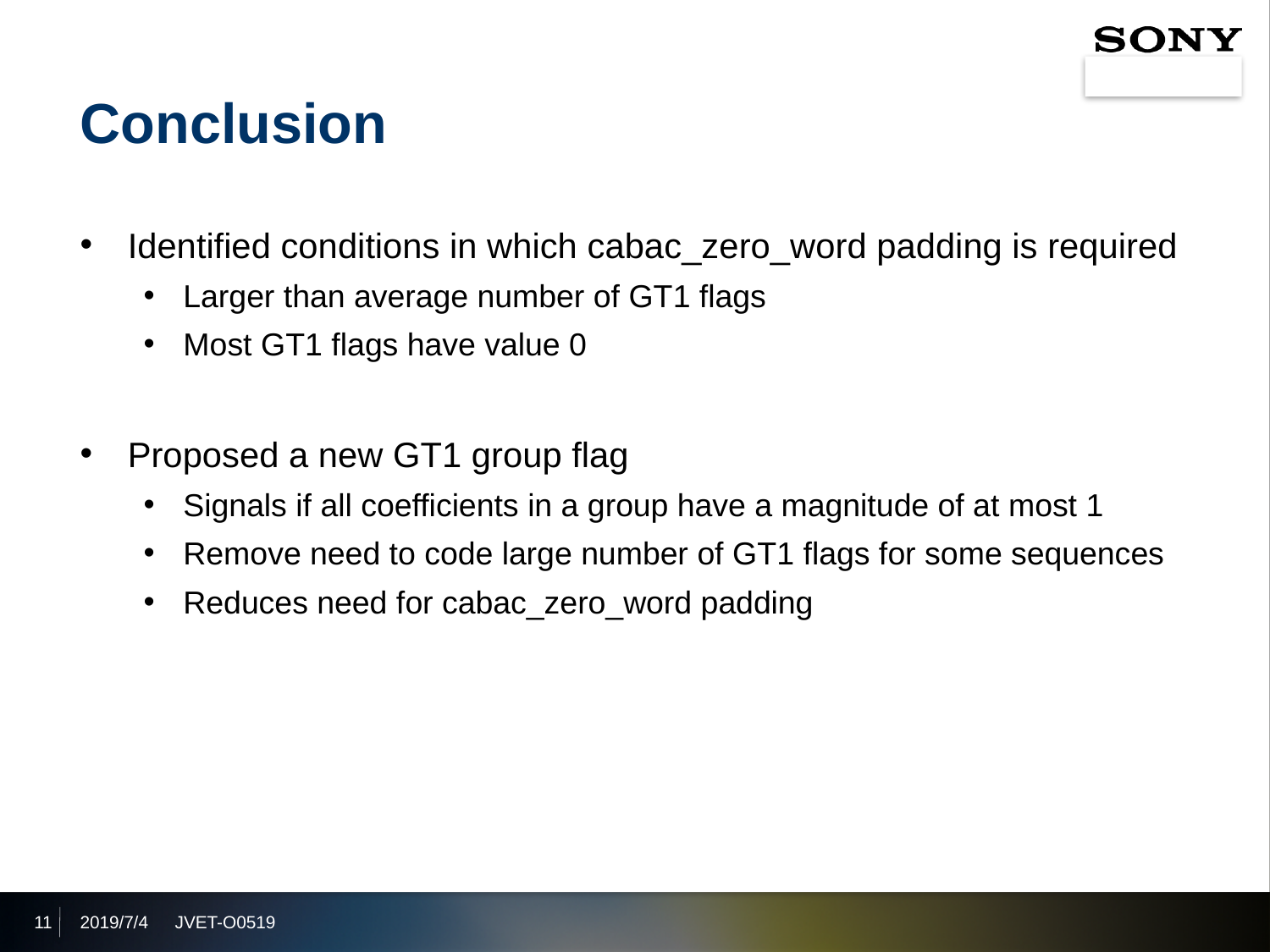

# Conclusion

Identified conditions in which cabac_zero_word padding is required
Larger than average number of GT1 flags
Most GT1 flags have value 0

Proposed a new GT1 group flag
Signals if all coefficients in a group have a magnitude of at most 1
Remove need to code large number of GT1 flags for some sequences
Reduces need for cabac_zero_word padding
11
2019/7/4
JVET-O0519